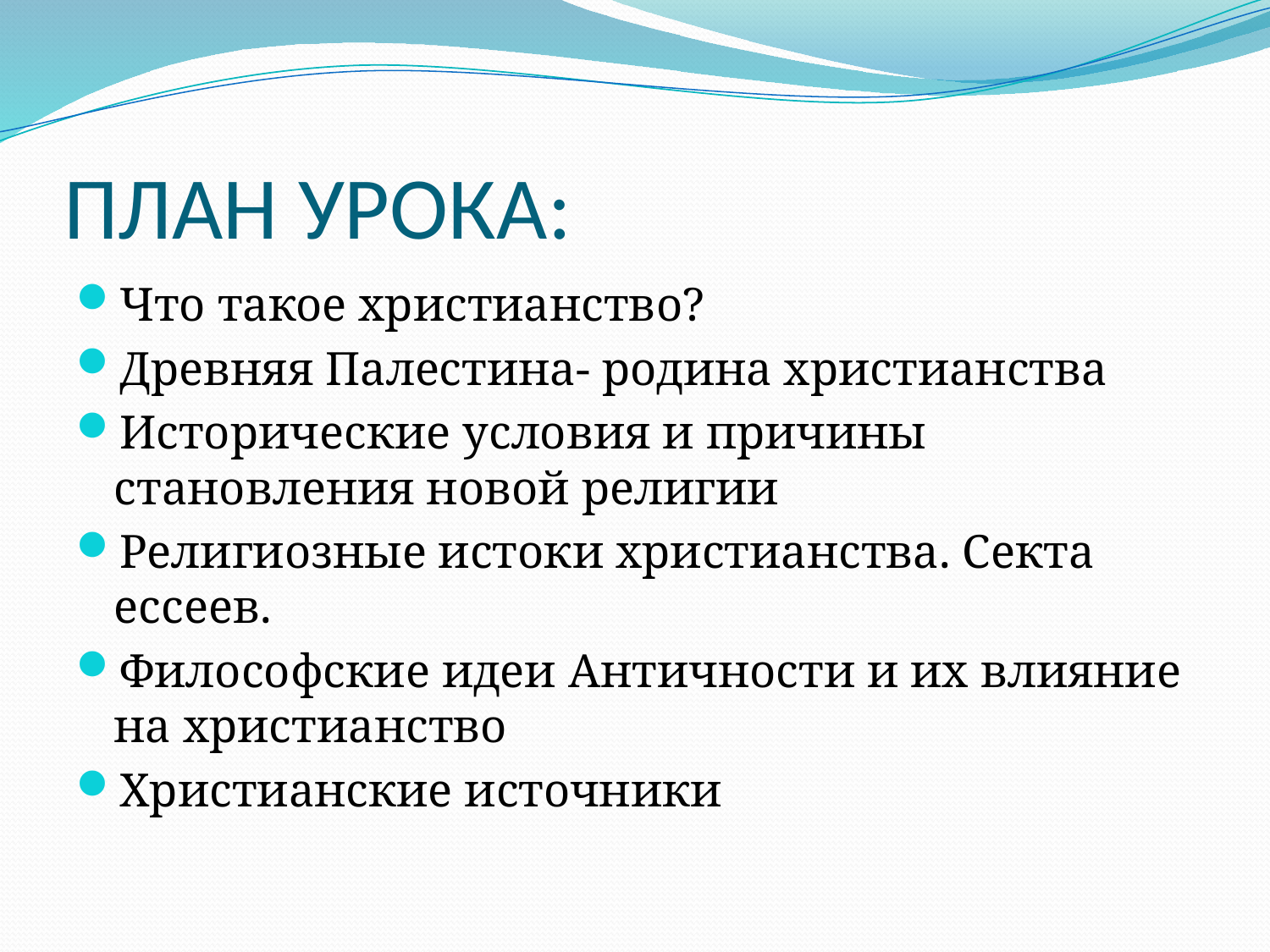

# ПЛАН УРОКА:
Что такое христианство?
Древняя Палестина- родина христианства
Исторические условия и причины становления новой религии
Религиозные истоки христианства. Секта ессеев.
Философские идеи Античности и их влияние на христианство
Христианские источники